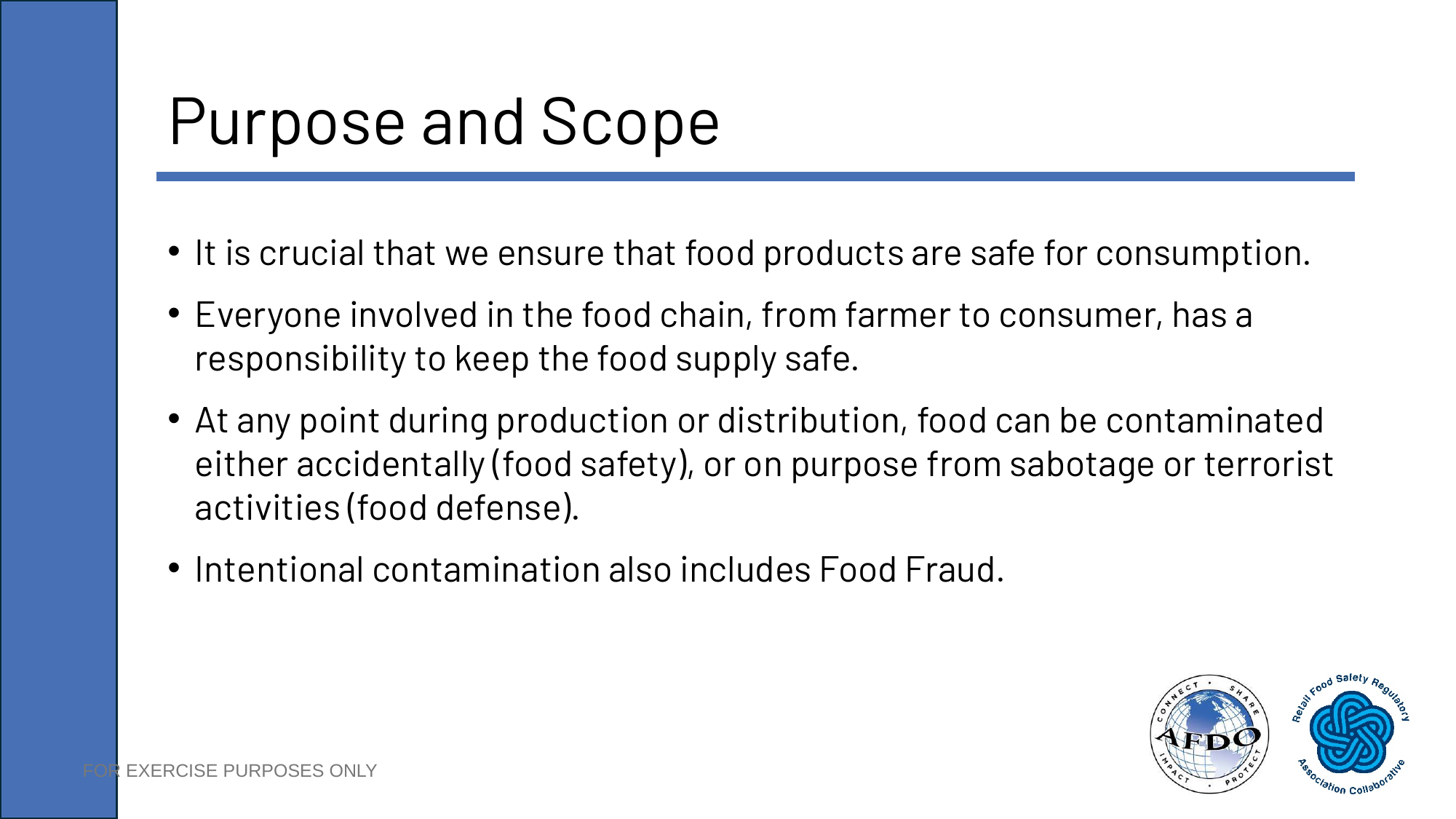

# Purpose and Scope
It is crucial that we ensure that food products are safe for consumption.
Everyone involved in the food chain, from farmer to consumer, has a responsibility to keep the food supply safe.
At any point during production or distribution, food can be contaminated either accidentally (food safety), or on purpose from sabotage or terrorist activities (food defense).
Intentional contamination also includes Food Fraud.

FOR EXERCISE PURPOSES ONLY